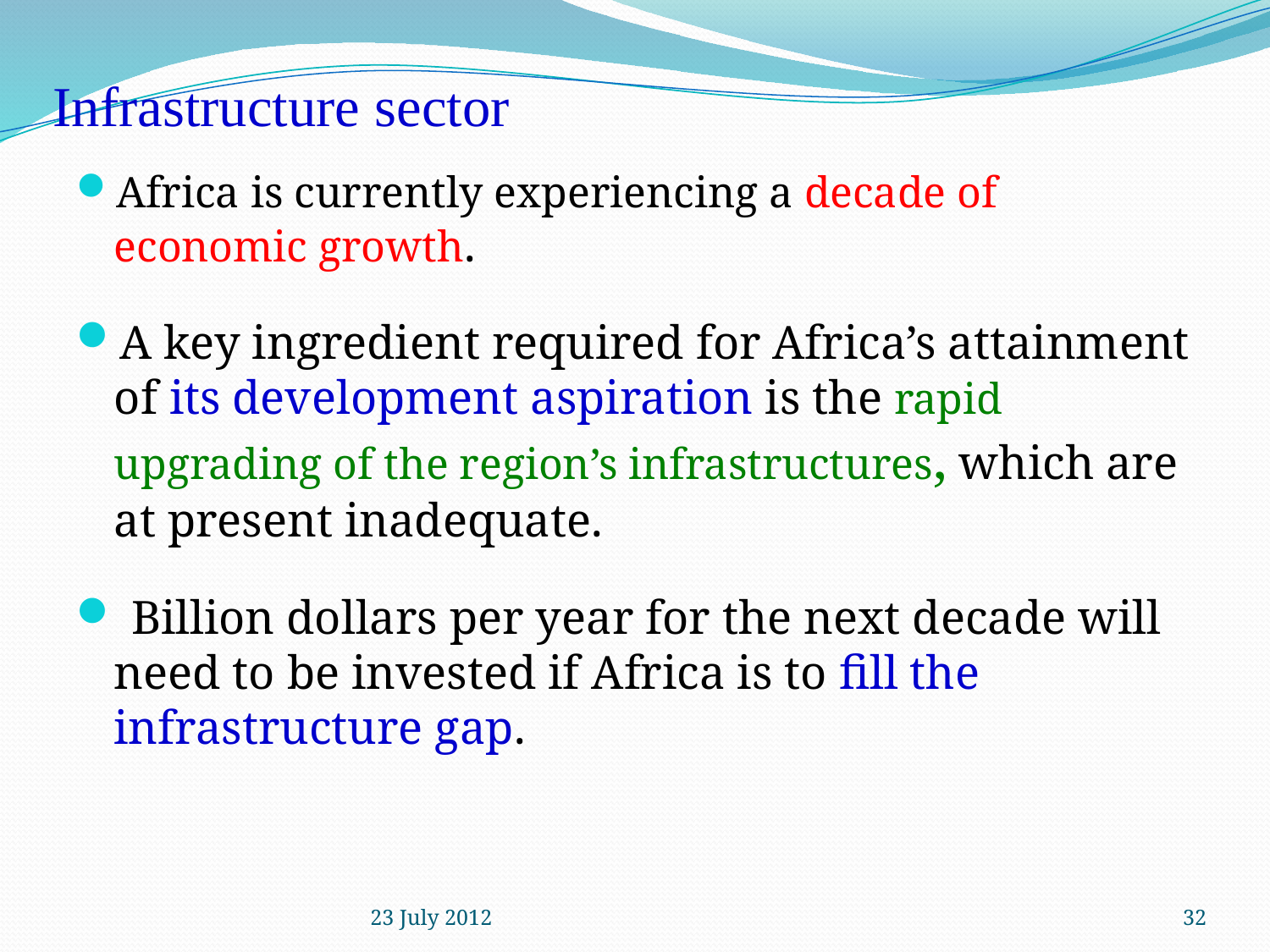

# Infrastructure sector
Africa is currently experiencing a decade of economic growth.
A key ingredient required for Africa’s attainment of its development aspiration is the rapid upgrading of the region’s infrastructures, which are at present inadequate.
 Billion dollars per year for the next decade will need to be invested if Africa is to fill the infrastructure gap.

23 July 2012
32